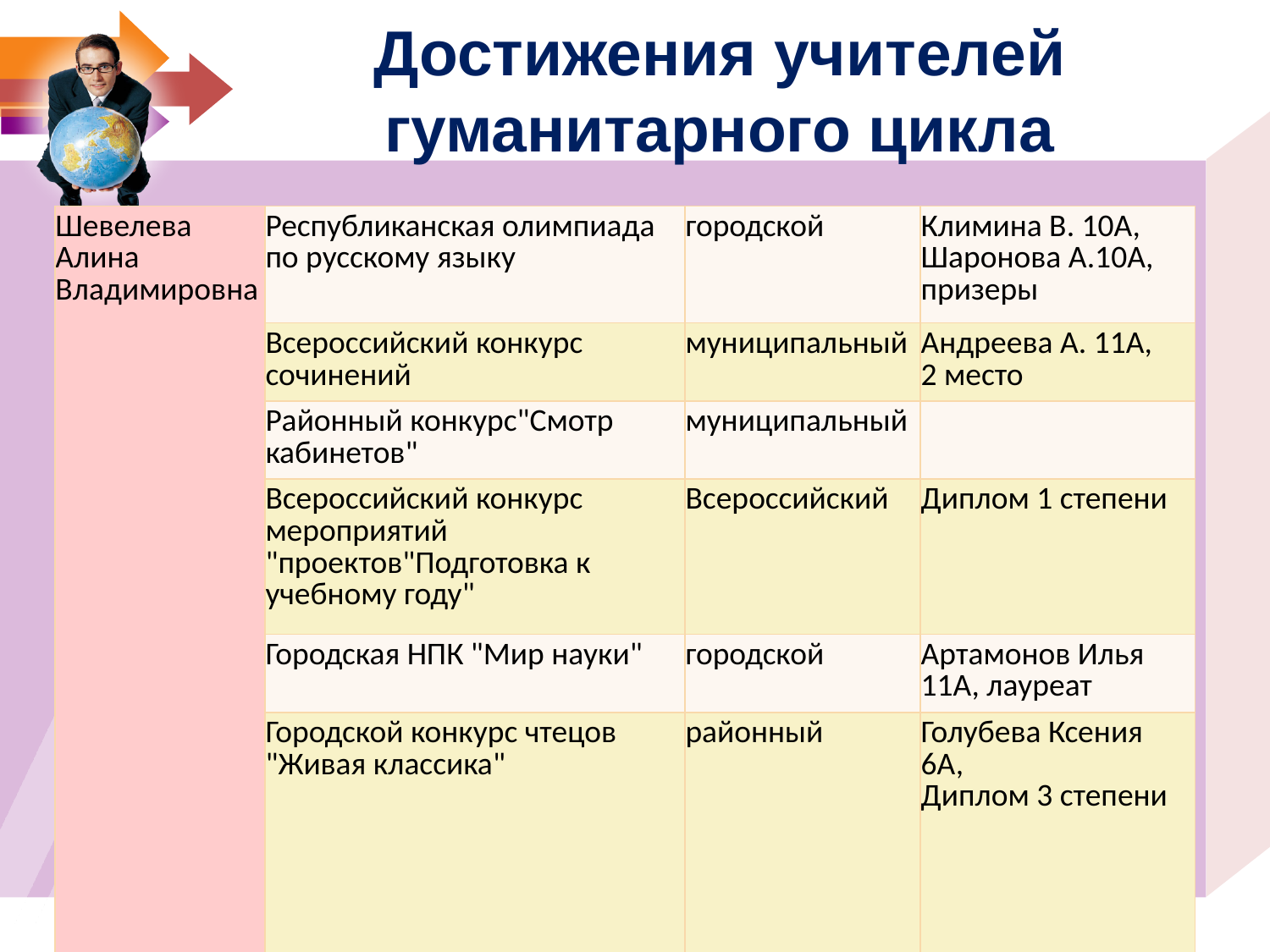

Достижения учителей гуманитарного цикла
| Шевелева Алина Владимировна | Республиканская олимпиада по русскому языку | городской | Климина В. 10А, Шаронова А.10А, призеры |
| --- | --- | --- | --- |
|  | Всероссийский конкурс сочинений | муниципальный | Андреева А. 11А, 2 место |
|  | Районный конкурс"Смотр кабинетов" | муниципальный |  |
|  | Всероссийский конкурс мероприятий "проектов"Подготовка к учебному году" | Всероссийский | Диплом 1 степени |
|  | Городская НПК "Мир науки" | городской | Артамонов Илья 11А, лауреат |
|  | Городской конкурс чтецов "Живая классика" | районный | Голубева Ксения 6А, Диплом 3 степени |
54